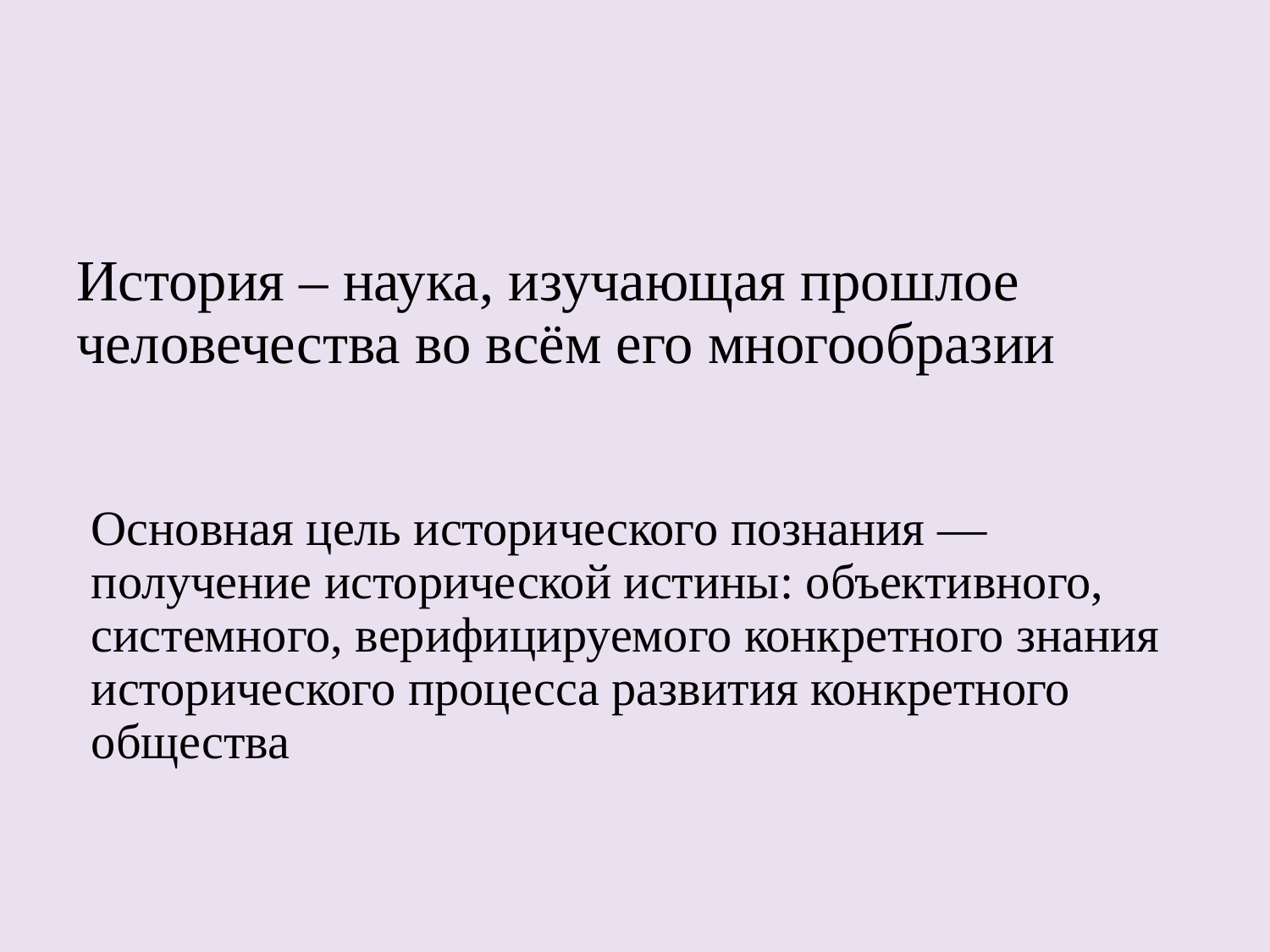

# История – наука, изучающая прошлое человечества во всём его многообразии
Основная цель исторического познания — получение исторической истины: объективного, системного, верифицируемого конкретного знания исторического процесса развития конкретного общества